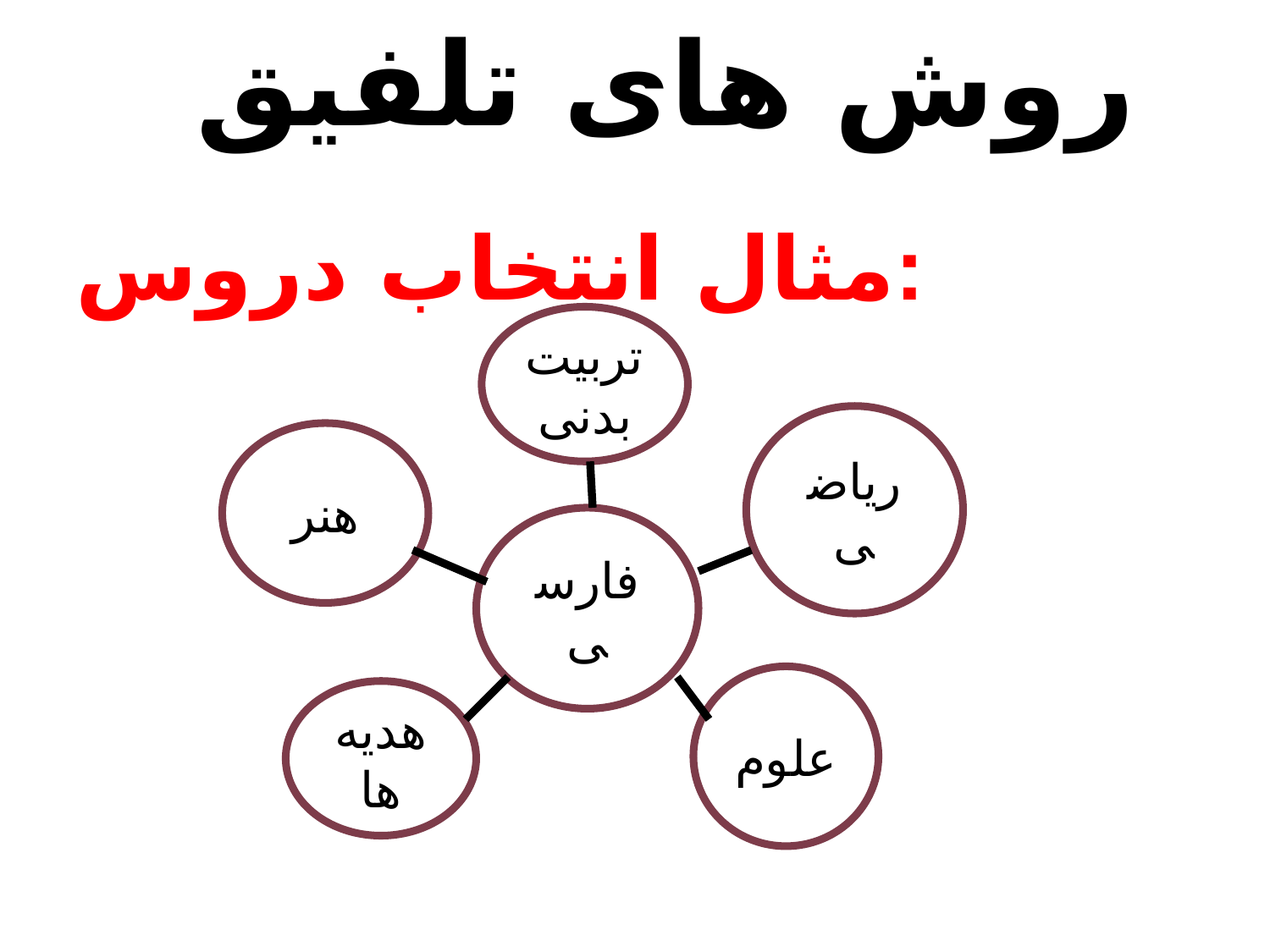

روش های تلفیق
مثال انتخاب دروس:

تربیت بدنی
ریاضی
هنر
فارسی
علوم
هدیه ها